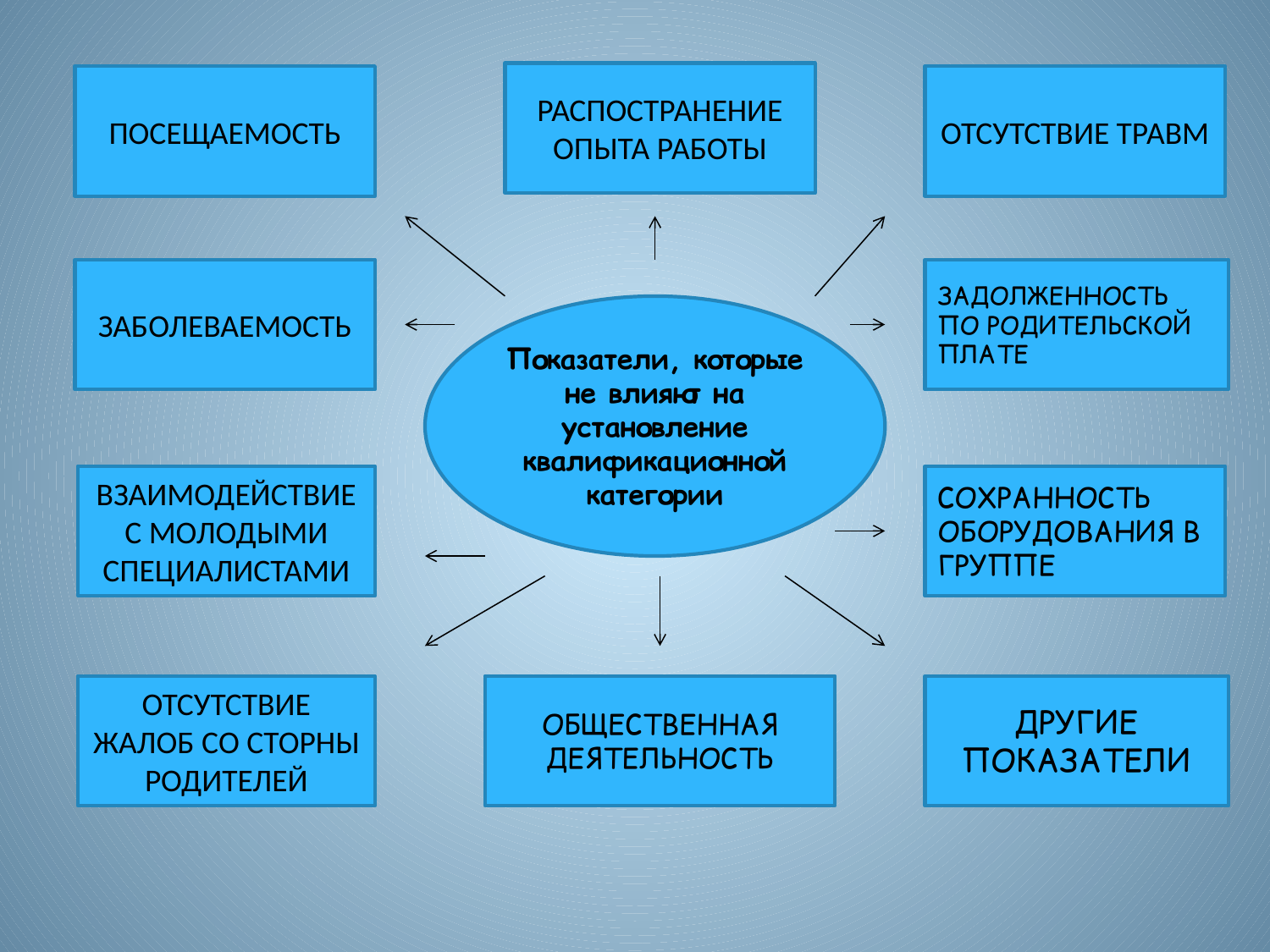

РАСПОСТРАНЕНИЕ ОПЫТА РАБОТЫ
ПОСЕЩАЕМОСТЬ
ОТСУТСТВИЕ ТРАВМ
ЗАБОЛЕВАЕМОСТЬ
ЗАДОЛЖЕННОСТЬ ПО РОДИТЕЛЬСКОЙ ПЛАТЕ
Показатели, которые не влияют на установление квалификационной категории
ВЗАИМОДЕЙСТВИЕ С МОЛОДЫМИ СПЕЦИАЛИСТАМИ
СОХРАННОСТЬ ОБОРУДОВАНИЯ В ГРУППЕ
ОТСУТСТВИЕ ЖАЛОБ СО СТОРНЫ РОДИТЕЛЕЙ
ОБЩЕСТВЕННАЯ ДЕЯТЕЛЬНОСТЬ
ДРУГИЕ ПОКАЗАТЕЛИ